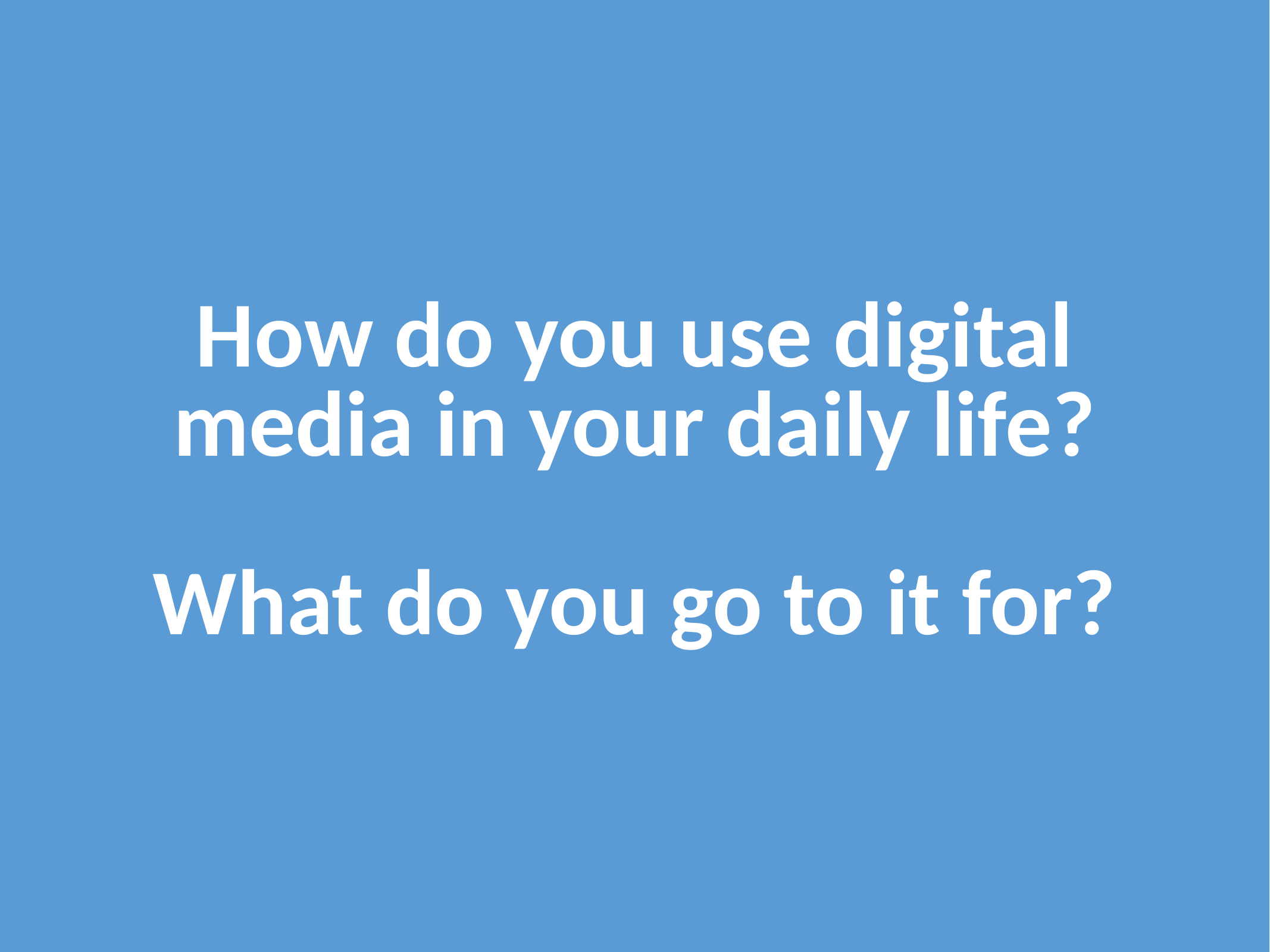

How do you use digital media in your daily life?

What do you go to it for?